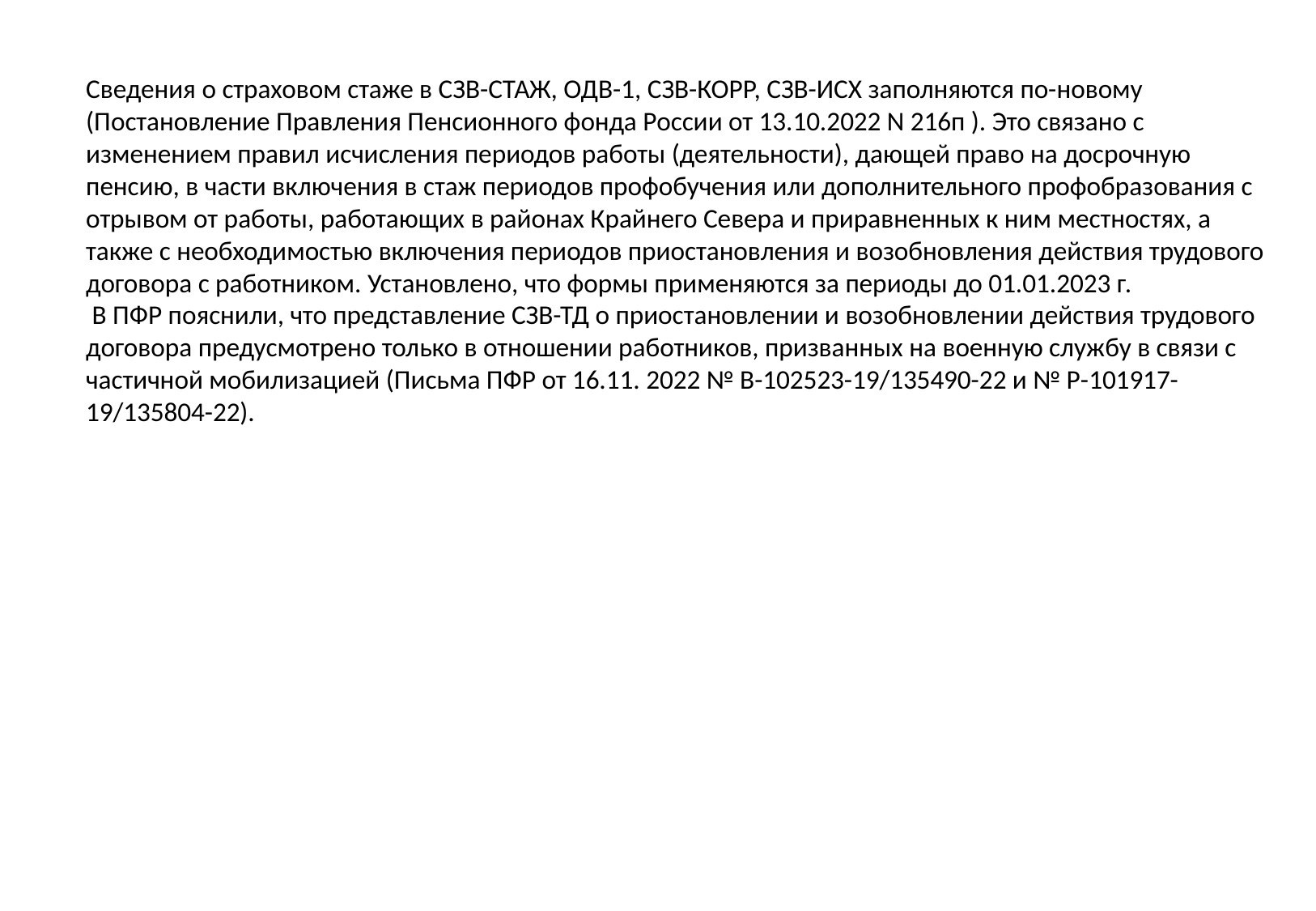

Сведения о страховом стаже в СЗВ-СТАЖ, ОДВ-1, СЗВ-КОРР, СЗВ-ИСХ заполняются по-новому (Постановление Правления Пенсионного фонда России от 13.10.2022 N 216п ). Это связано с изменением правил исчисления периодов работы (деятельности), дающей право на досрочную пенсию, в части включения в стаж периодов профобучения или дополнительного профобразования с отрывом от работы, работающих в районах Крайнего Севера и приравненных к ним местностях, а также с необходимостью включения периодов приостановления и возобновления действия трудового договора с работником. Установлено, что формы применяются за периоды до 01.01.2023 г.
 В ПФР пояснили, что представление СЗВ-ТД о приостановлении и возобновлении действия трудового договора предусмотрено только в отношении работников, призванных на военную службу в связи с частичной мобилизацией (Письма ПФР от 16.11. 2022 № В-102523-19/135490-22 и № Р-101917-19/135804-22).